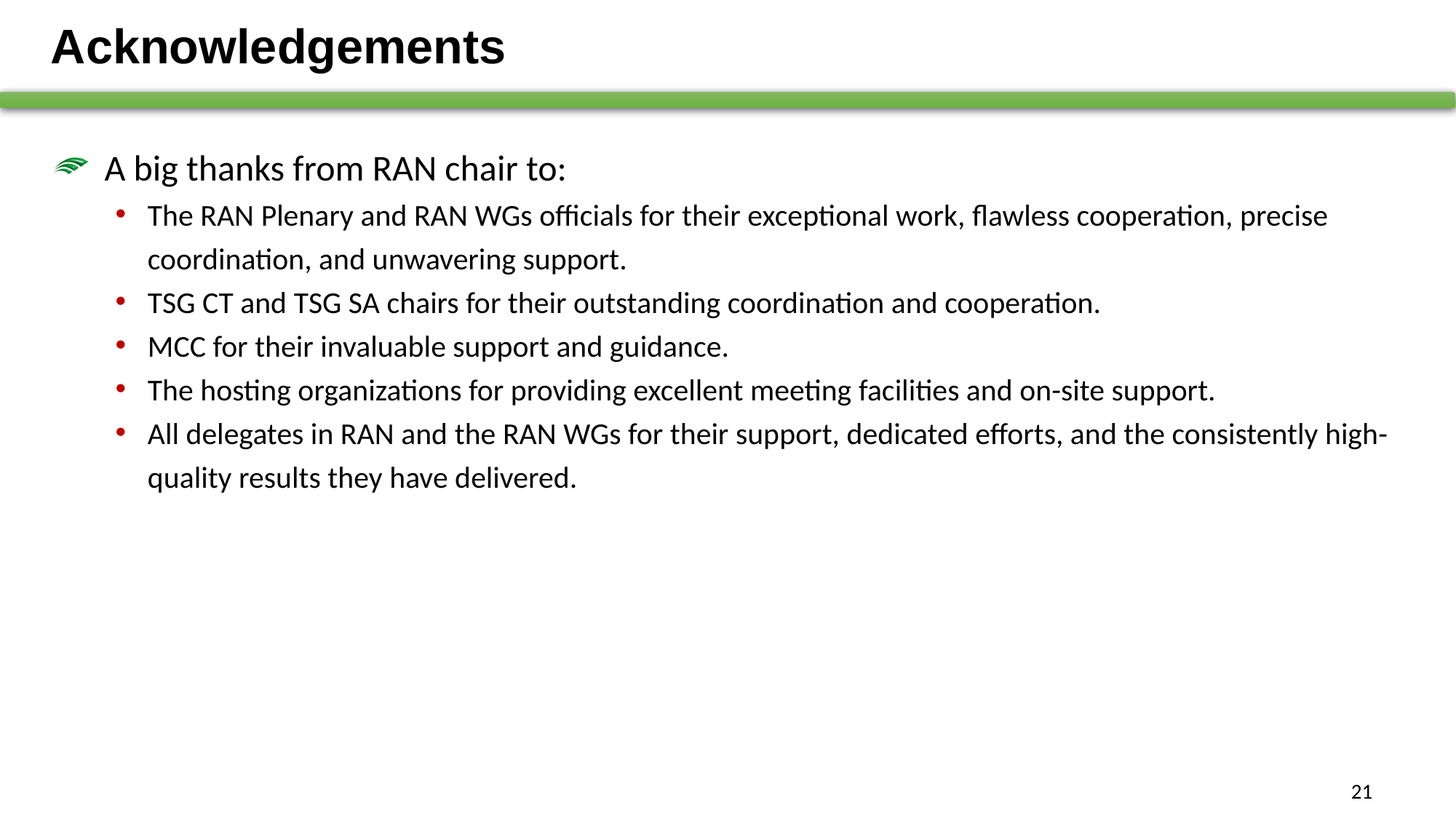

# Acknowledgements
A big thanks from RAN chair to:
The RAN Plenary and RAN WGs officials for their exceptional work, flawless cooperation, precise coordination, and unwavering support.
TSG CT and TSG SA chairs for their outstanding coordination and cooperation.
MCC for their invaluable support and guidance.
The hosting organizations for providing excellent meeting facilities and on-site support.
All delegates in RAN and the RAN WGs for their support, dedicated efforts, and the consistently high-quality results they have delivered.